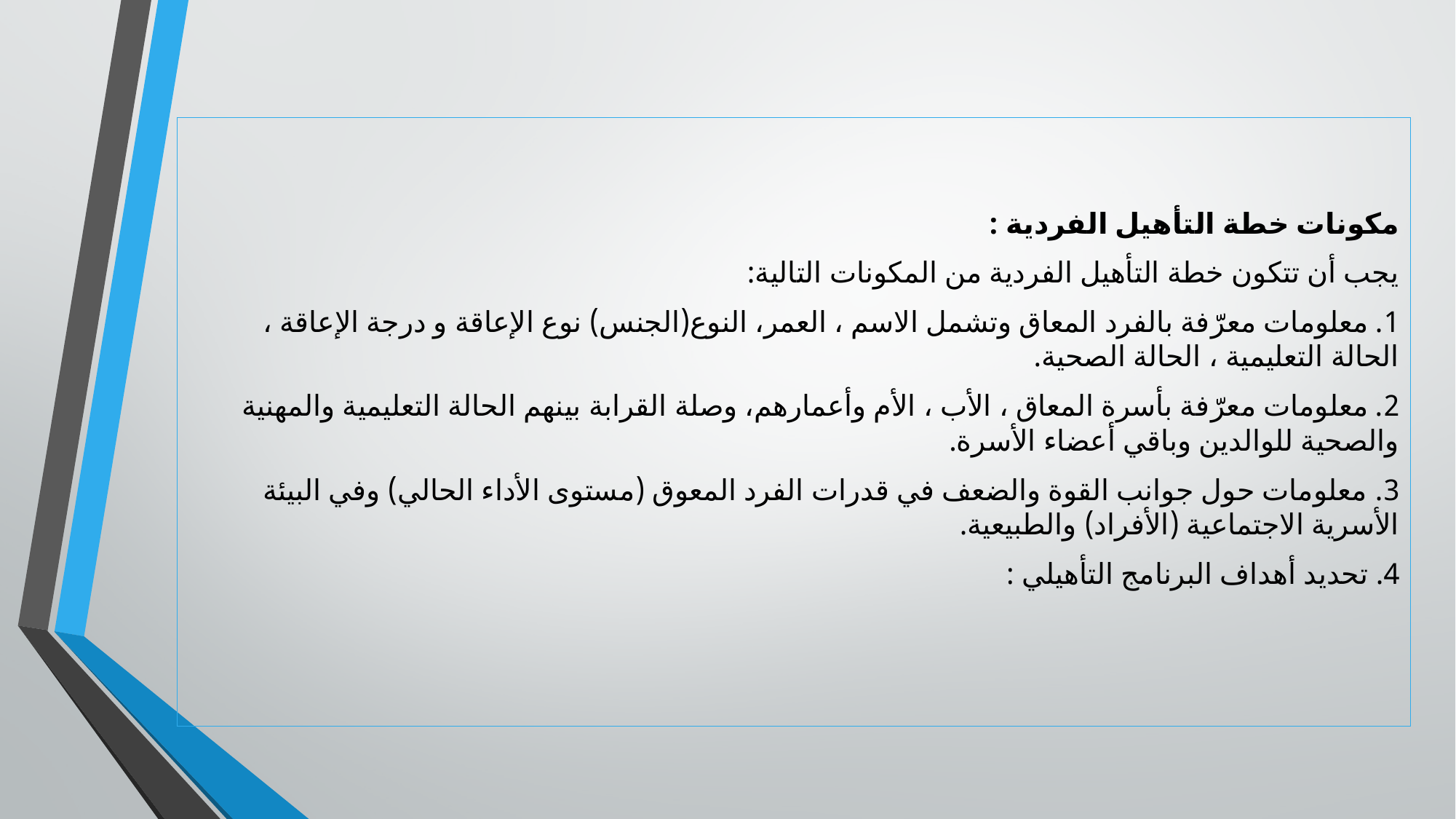

مكونات خطة التأهيل الفردية :
يجب أن تتكون خطة التأهيل الفردية من المكونات التالية:
1. معلومات معرّفة بالفرد المعاق وتشمل الاسم ، العمر، النوع(الجنس) نوع الإعاقة و درجة الإعاقة ، الحالة التعليمية ، الحالة الصحية.
2. معلومات معرّفة بأسرة المعاق ، الأب ، الأم وأعمارهم، وصلة القرابة بينهم الحالة التعليمية والمهنية والصحية للوالدين وباقي أعضاء الأسرة.
3. معلومات حول جوانب القوة والضعف في قدرات الفرد المعوق (مستوى الأداء الحالي) وفي البيئة الأسرية الاجتماعية (الأفراد) والطبيعية.
4. تحديد أهداف البرنامج التأهيلي :